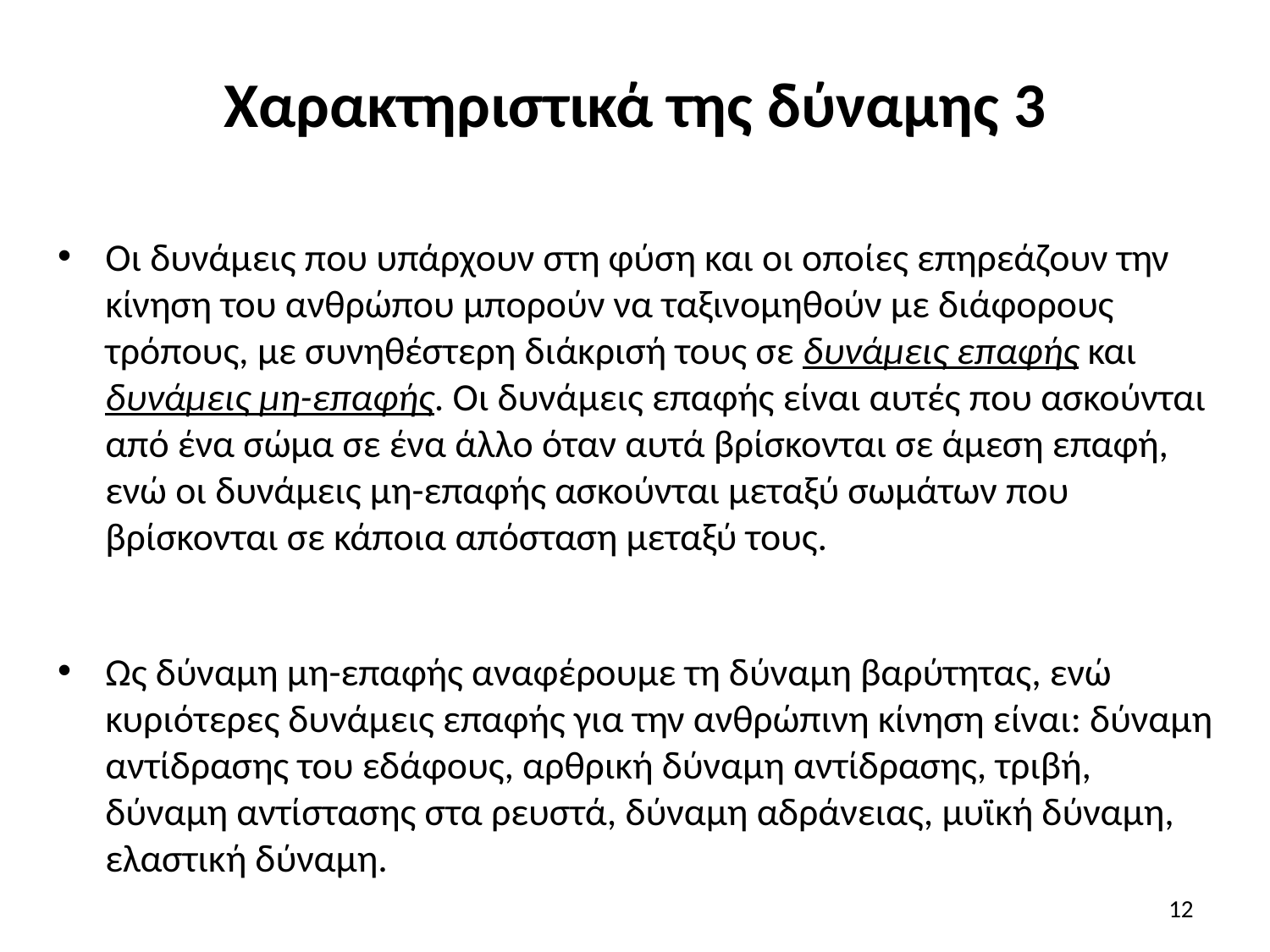

# Χαρακτηριστικά της δύναμης 3
Οι δυνάμεις που υπάρχουν στη φύση και οι οποίες επηρεάζουν την κίνηση του ανθρώπου μπορούν να ταξινομηθούν με διάφορους τρόπους, με συνηθέστερη διάκρισή τους σε δυνάμεις επαφής και δυνάμεις μη-επαφής. Οι δυνάμεις επαφής είναι αυτές που ασκούνται από ένα σώμα σε ένα άλλο όταν αυτά βρίσκονται σε άμεση επαφή, ενώ οι δυνάμεις μη-επαφής ασκούνται μεταξύ σωμάτων που βρίσκονται σε κάποια απόσταση μεταξύ τους.

Ως δύναμη μη-επαφής αναφέρουμε τη δύναμη βαρύτητας, ενώ κυριότερες δυνάμεις επαφής για την ανθρώπινη κίνηση είναι: δύναμη αντίδρασης του εδάφους, αρθρική δύναμη αντίδρασης, τριβή, δύναμη αντίστασης στα ρευστά, δύναμη αδράνειας, μυϊκή δύναμη, ελαστική δύναμη.

12